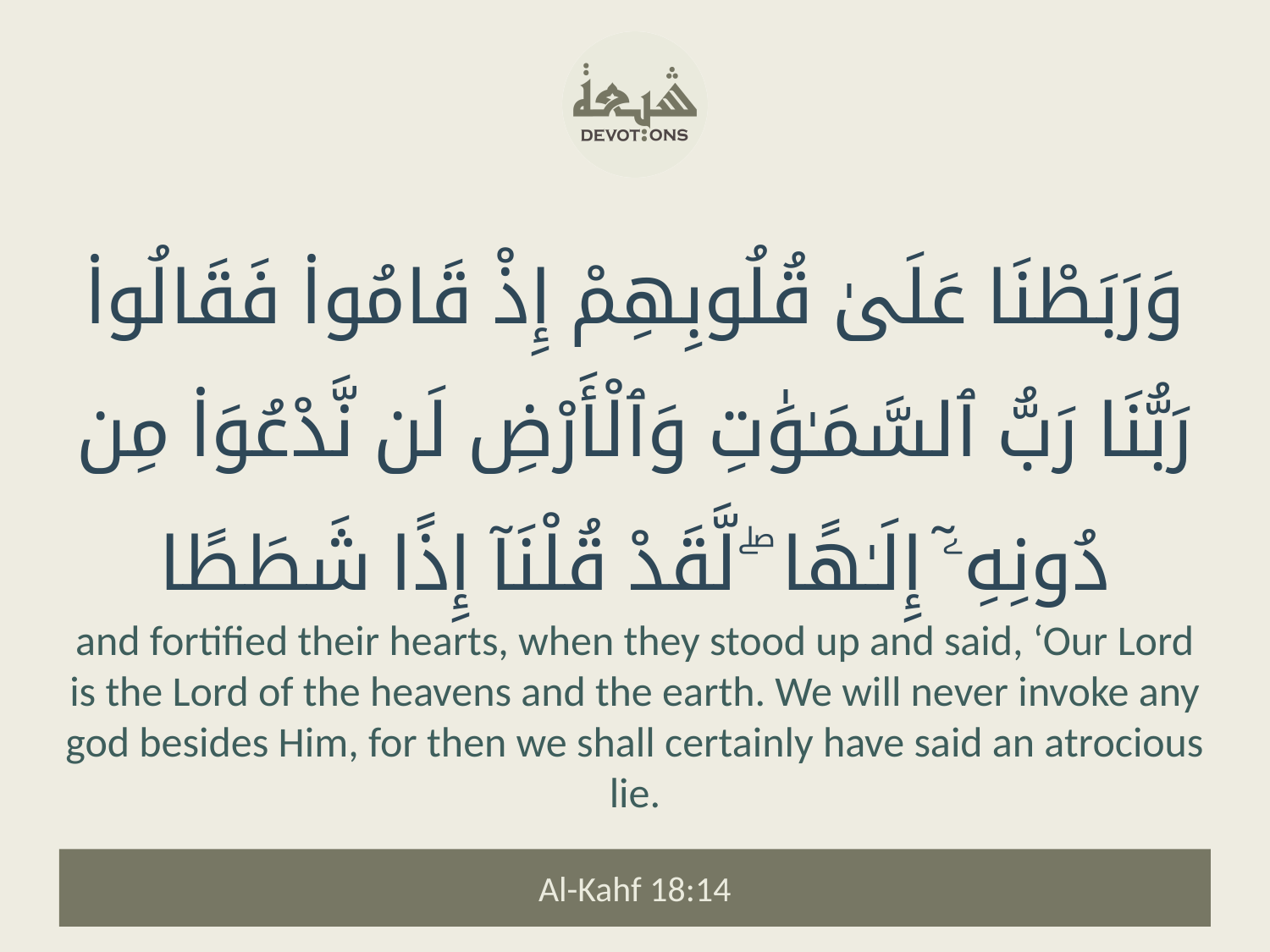

وَرَبَطْنَا عَلَىٰ قُلُوبِهِمْ إِذْ قَامُوا۟ فَقَالُوا۟ رَبُّنَا رَبُّ ٱلسَّمَـٰوَٰتِ وَٱلْأَرْضِ لَن نَّدْعُوَا۟ مِن دُونِهِۦٓ إِلَـٰهًا ۖ لَّقَدْ قُلْنَآ إِذًا شَطَطًا
and fortified their hearts, when they stood up and said, ‘Our Lord is the Lord of the heavens and the earth. We will never invoke any god besides Him, for then we shall certainly have said an atrocious lie.
Al-Kahf 18:14